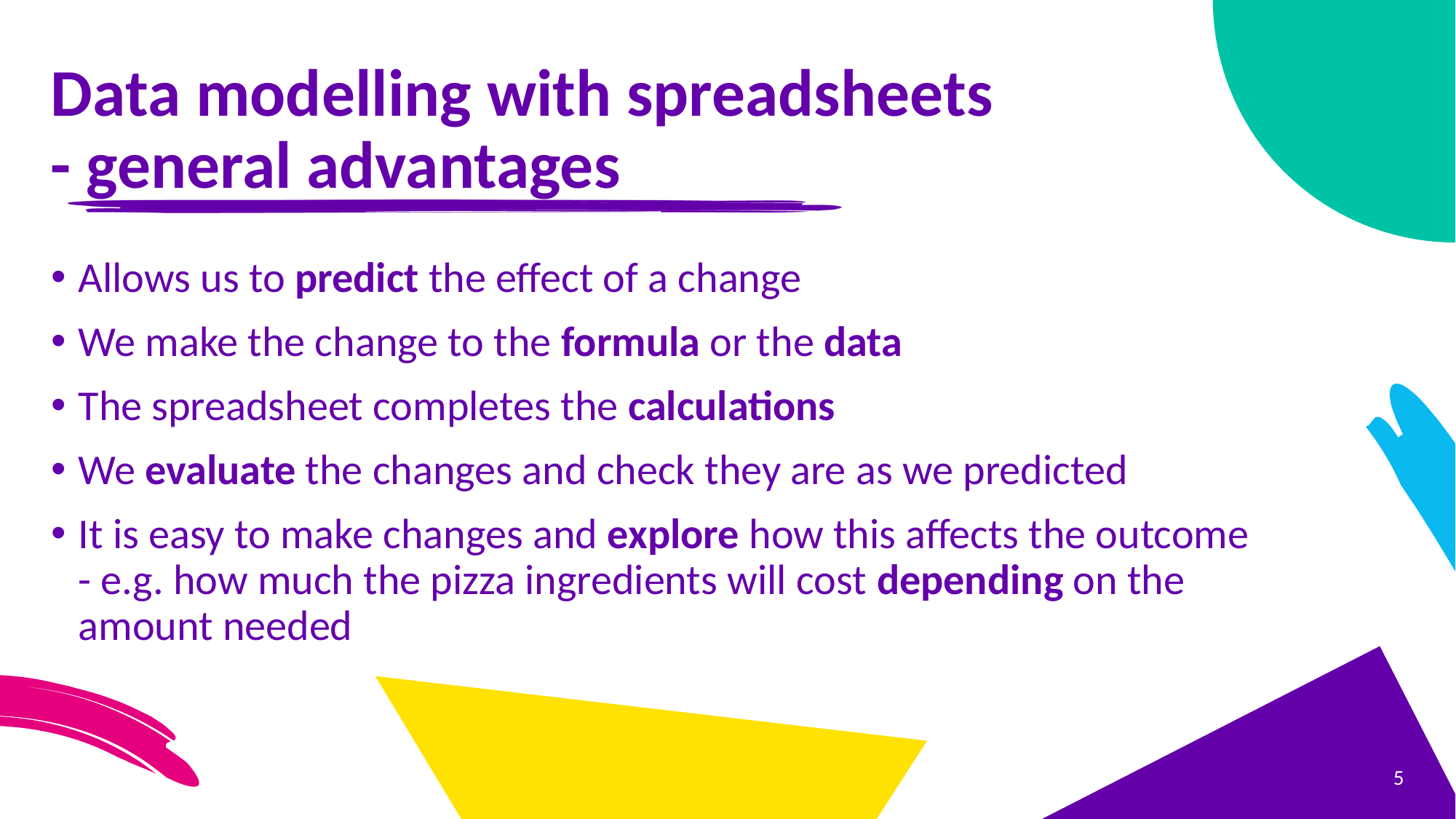

Data modelling with spreadsheets
- general advantages
Allows us to predict the effect of a change
We make the change to the formula or the data
The spreadsheet completes the calculations
We evaluate the changes and check they are as we predicted
It is easy to make changes and explore how this affects the outcome - e.g. how much the pizza ingredients will cost depending on the amount needed
5